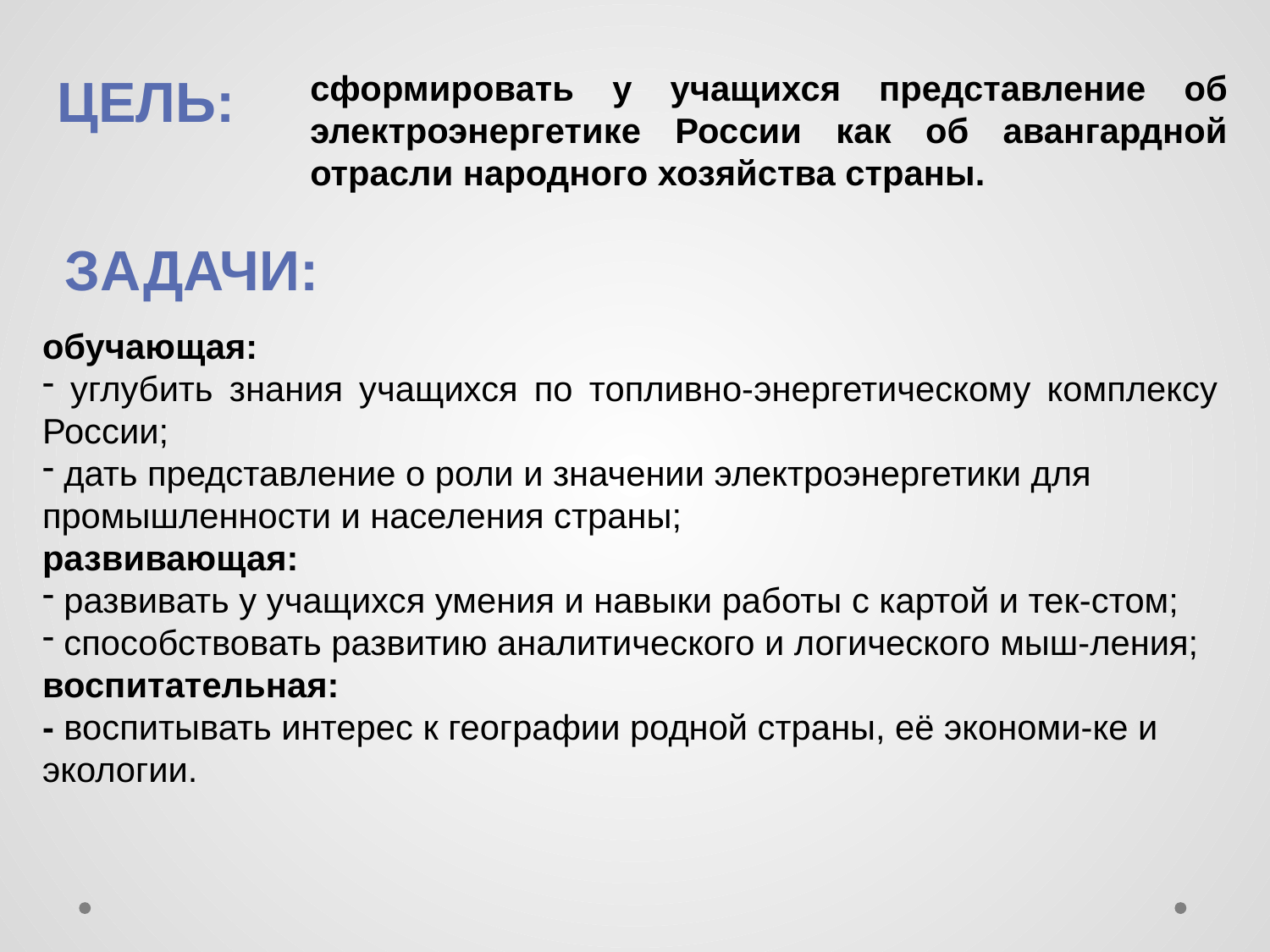

Цель:
сформировать у учащихся представление об электроэнергетике России как об авангардной отрасли народного хозяйства страны.
задачи:
обучающая:
 углубить знания учащихся по топливно-энергетическому комплексу России;
 дать представление о роли и значении электроэнергетики для промышленности и населения страны;
развивающая:
 развивать у учащихся умения и навыки работы с картой и тек-стом;
 способствовать развитию аналитического и логического мыш-ления;
воспитательная:
- воспитывать интерес к географии родной страны, её экономи-ке и экологии.